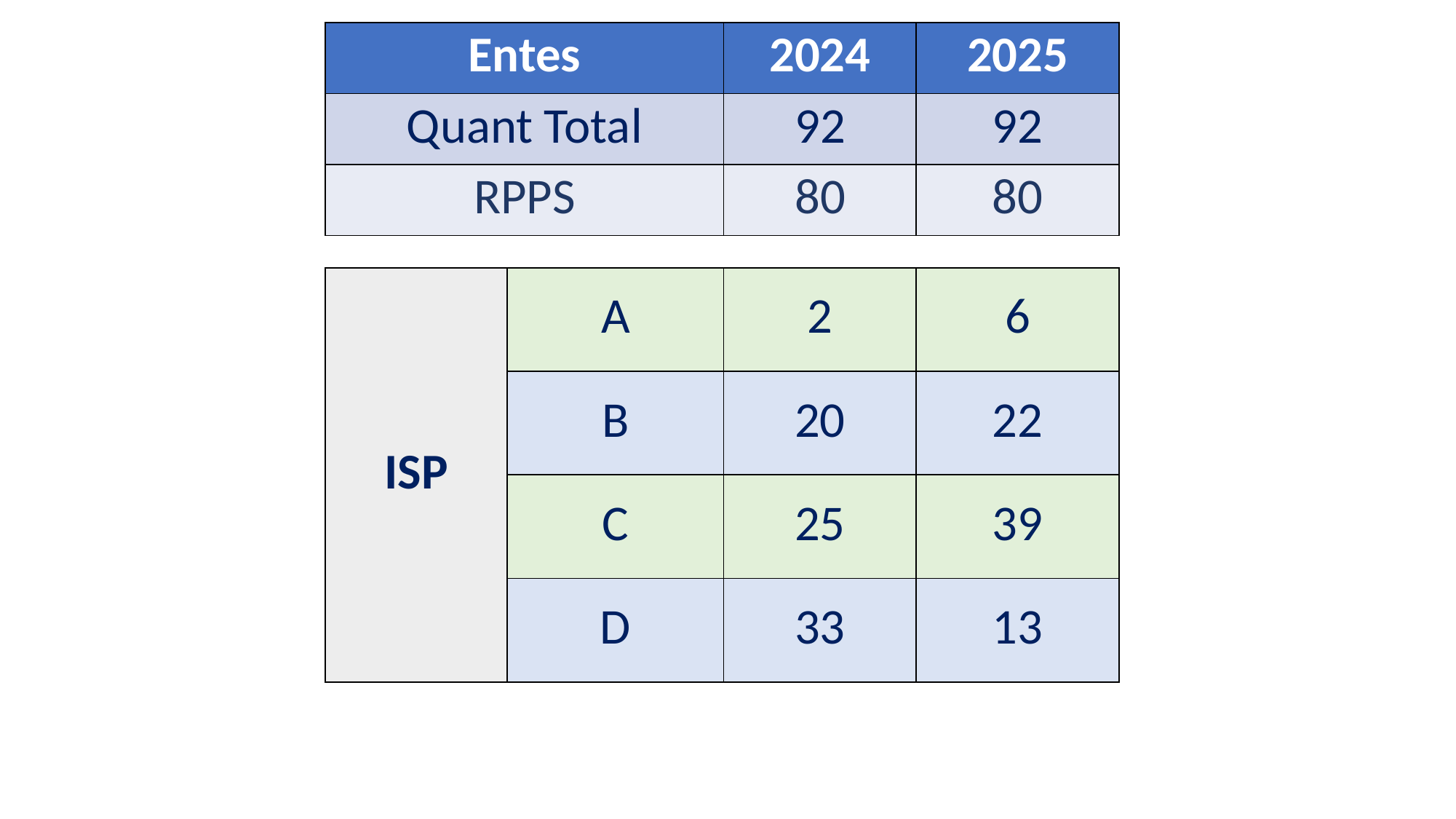

| Entes | 2024 | 2025 |
| --- | --- | --- |
| Quant Total | 92 | 92 |
| RPPS | 80 | 80 |
| ISP | A | 2 |
| --- | --- | --- |
|  | B | 20 |
|  | C | 25 |
|  | D | 33 |
| 6 |
| --- |
| 22 |
| 39 |
| 13 |